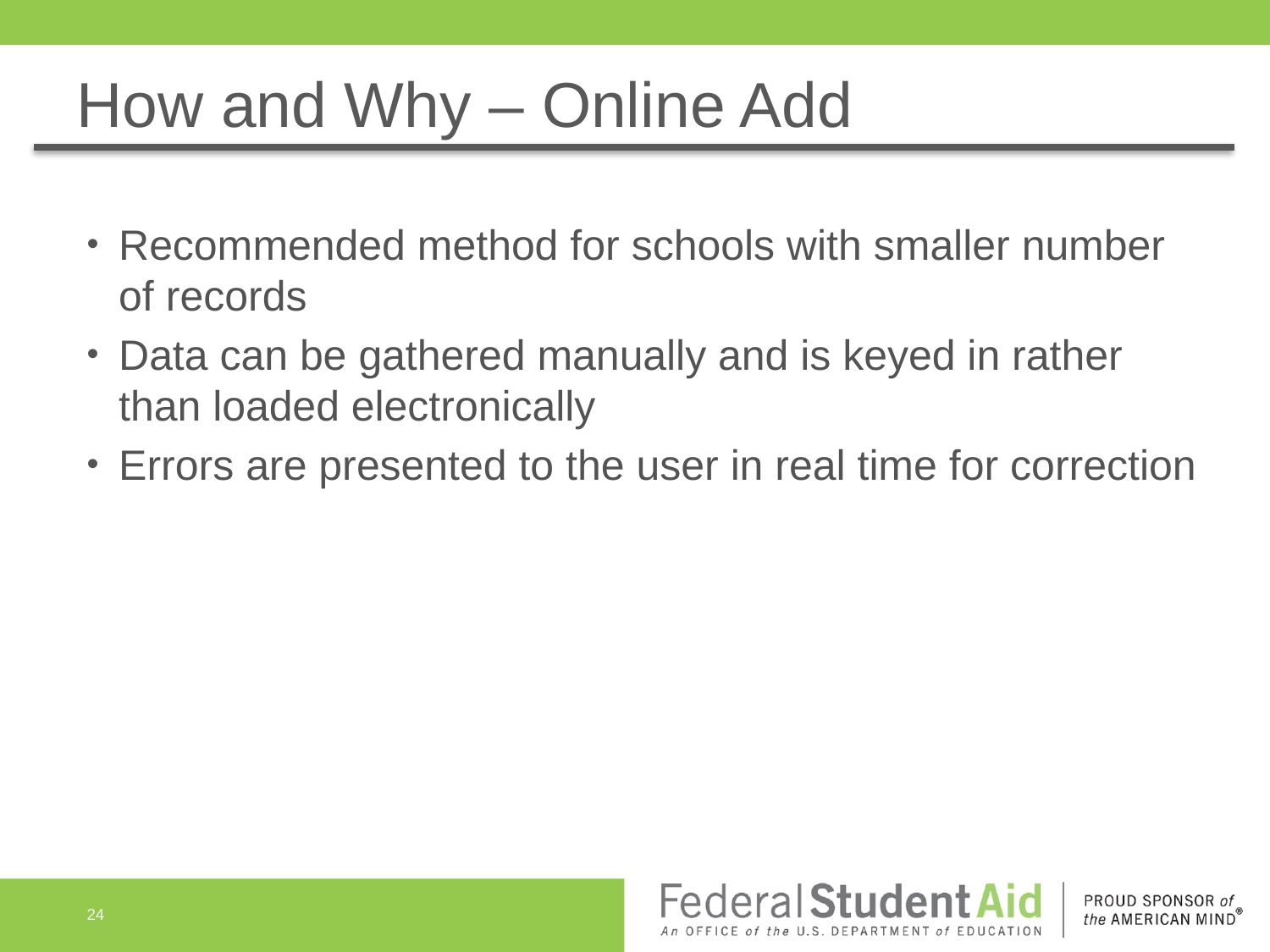

# How and Why – Online Add
Recommended method for schools with smaller number of records
Data can be gathered manually and is keyed in rather than loaded electronically
Errors are presented to the user in real time for correction

24